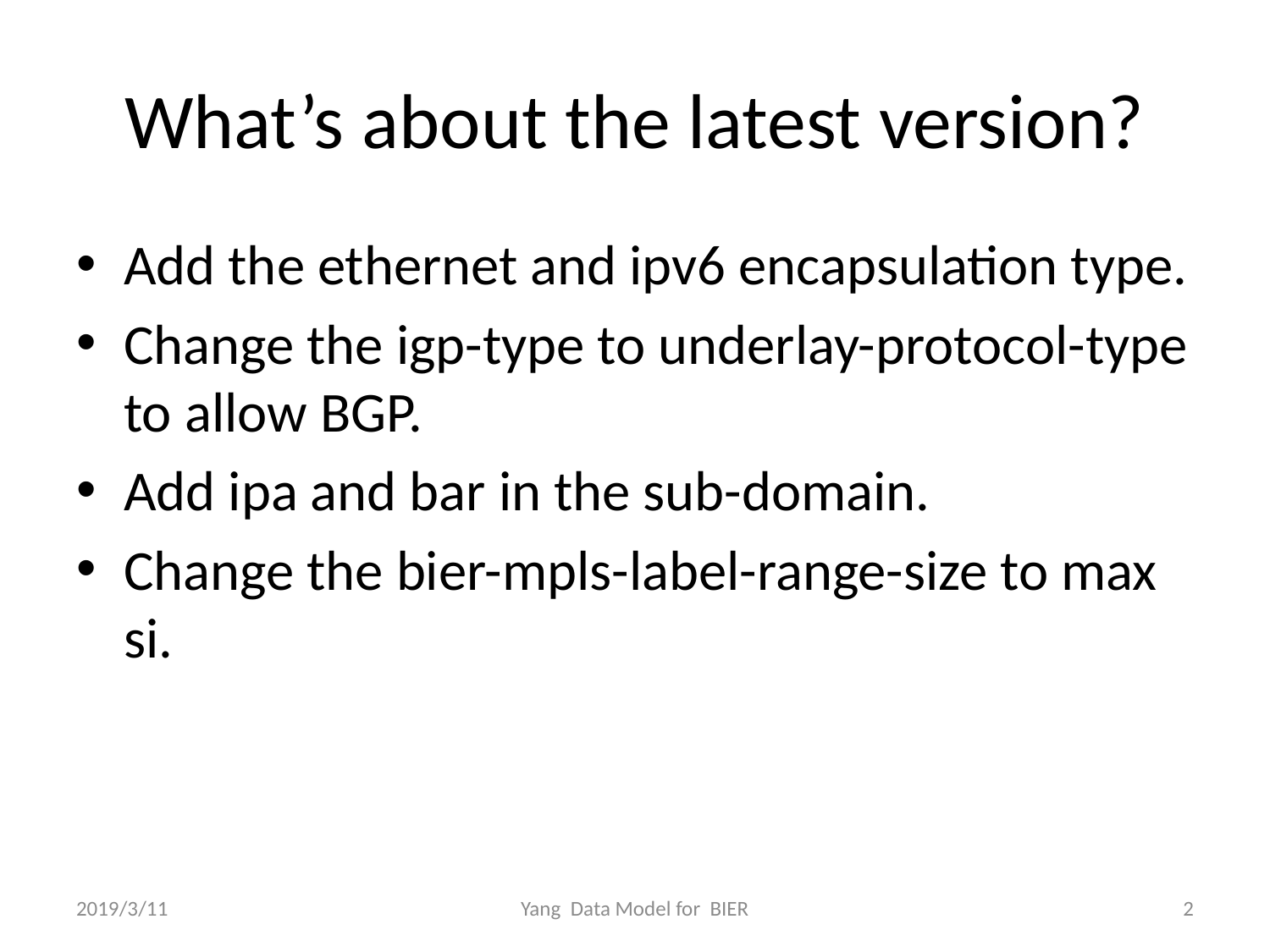

# What’s about the latest version?
Add the ethernet and ipv6 encapsulation type.
Change the igp-type to underlay-protocol-type to allow BGP.
Add ipa and bar in the sub-domain.
Change the bier-mpls-label-range-size to max si.
2019/3/11
Yang  Data Model for  BIER
2